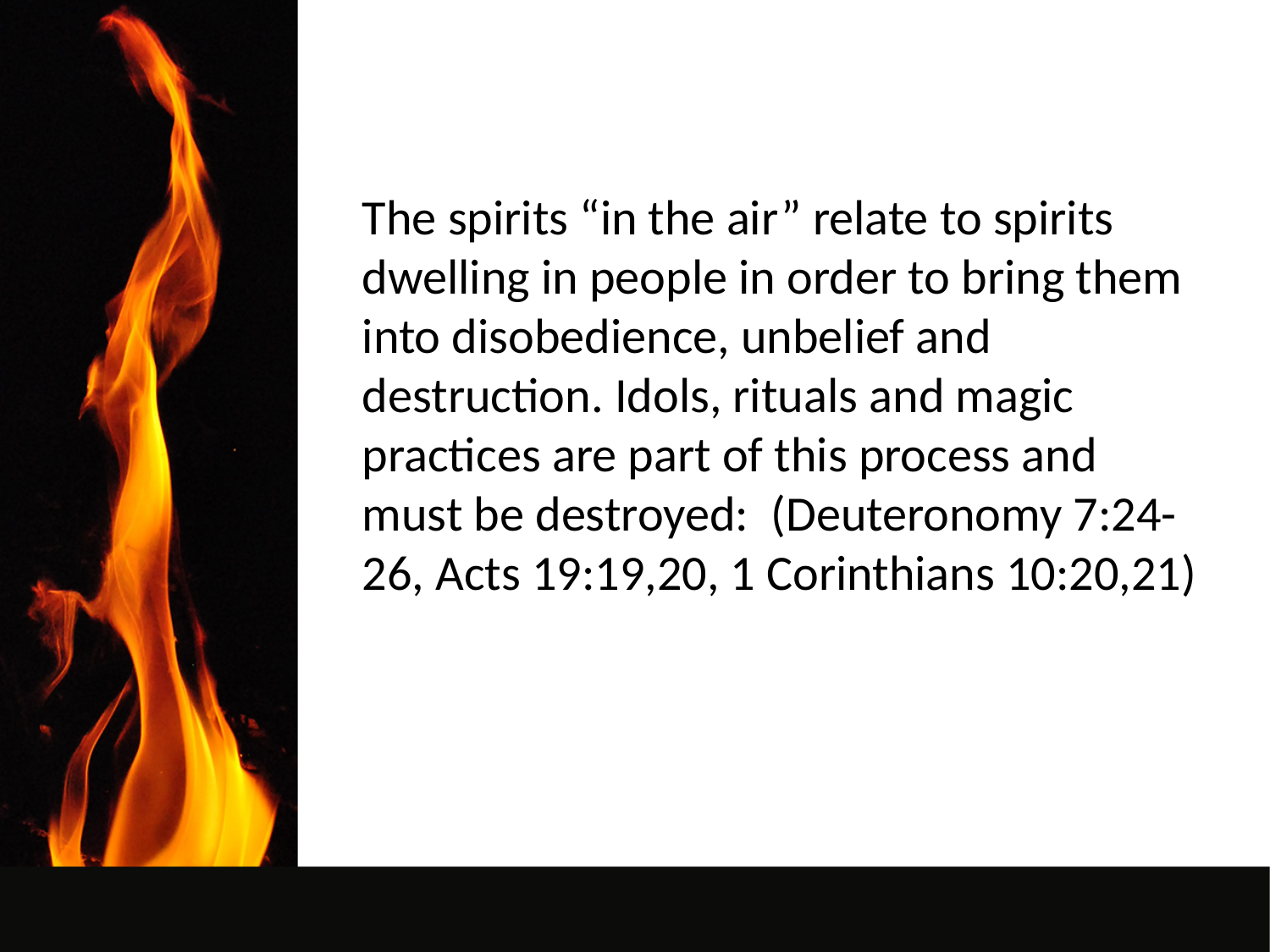

The spirits “in the air” relate to spirits dwelling in people in order to bring them into disobedience, unbelief and destruction. Idols, rituals and magic practices are part of this process and must be destroyed:  (Deuteronomy 7:24-26, Acts 19:19,20, 1 Corinthians 10:20,21)